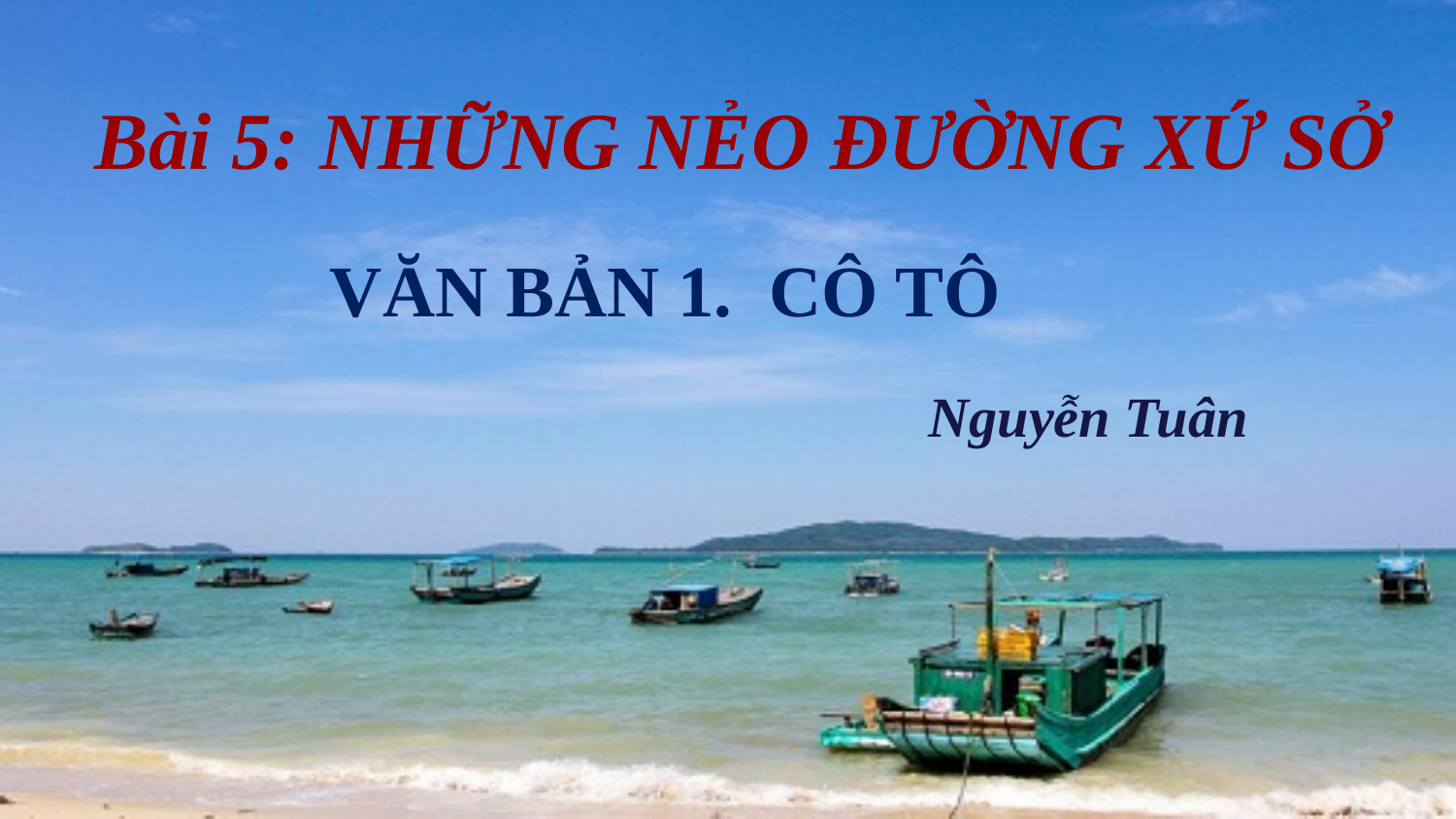

Bài 5: NHỮNG NẺO ĐƯỜNG XỨ SỞ
VĂN BẢN 1.  CÔ TÔ
Nguyễn Tuân